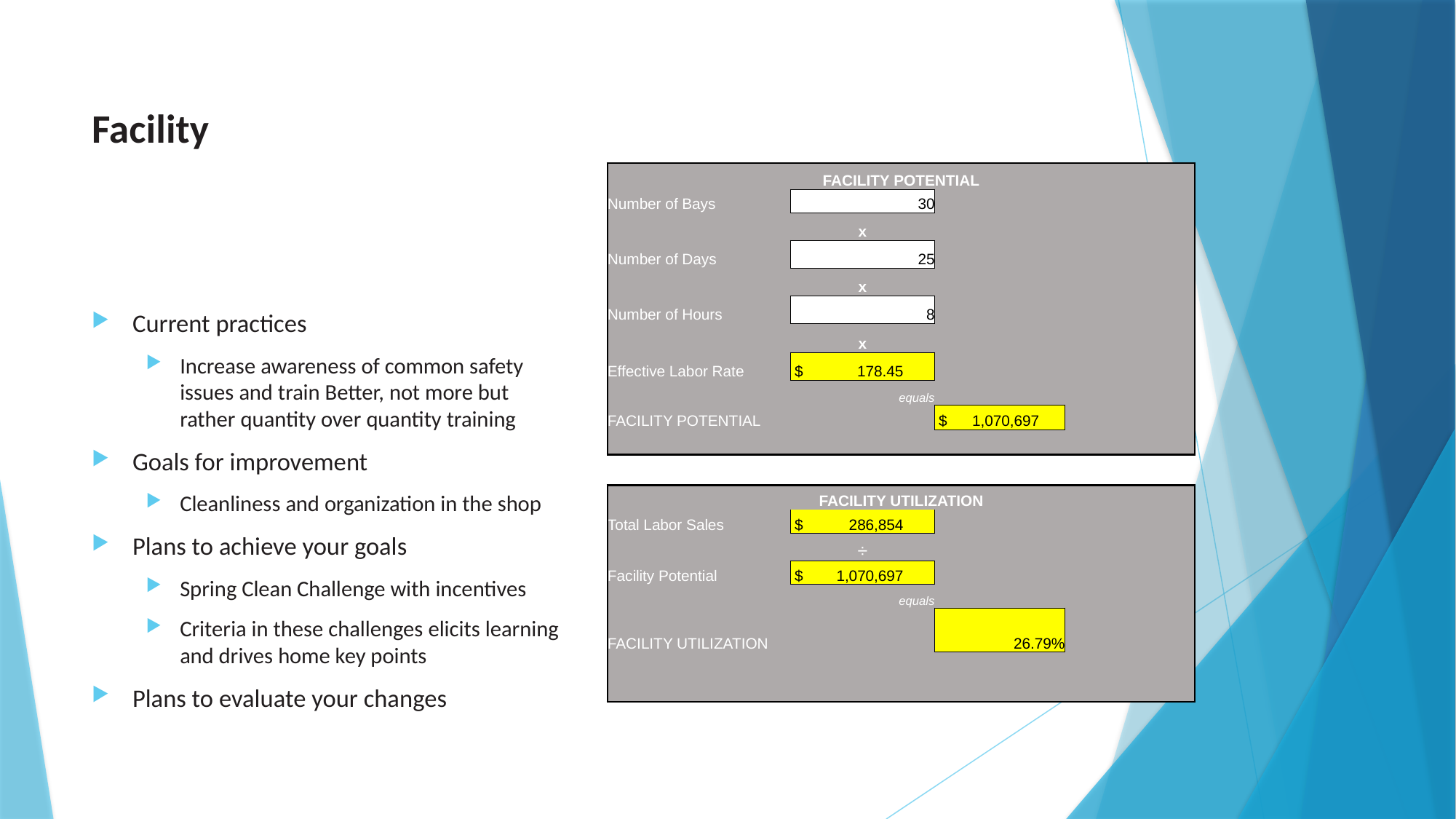

# Facility
| FACILITY POTENTIAL |  |  |  |  |  |
| --- | --- | --- | --- | --- | --- |
| Number of Bays | 30 |  |  |  |  |
|  | x |  |  |  |  |
| Number of Days | 25 |  |  |  |  |
|  | x |  |  |  |  |
| Number of Hours | 8 |  |  |  |  |
|  | x |  |  |  |  |
| Effective Labor Rate | $ 178.45 |  |  |  |  |
|  | equals |  |  |  |  |
| FACILITY POTENTIAL |  | $ 1,070,697 |  |  |  |
|  |  |  |  |  |  |
|  |  |  |  |  |  |
| FACILITY UTILIZATION |  |  |  |  |  |
| Total Labor Sales | $ 286,854 |  |  |  |  |
|  | ÷ |  |  |  |  |
| Facility Potential | $ 1,070,697 |  |  |  |  |
|  | equals |  |  |  |  |
| FACILITY UTILIZATION |  | 26.79% |  |  |  |
|  |  |  |  |  |  |
|  |  |  |  |  |  |

Current practices
Increase awareness of common safety issues and train Better, not more but rather quantity over quantity training
Goals for improvement
Cleanliness and organization in the shop
Plans to achieve your goals
Spring Clean Challenge with incentives
Criteria in these challenges elicits learning and drives home key points
Plans to evaluate your changes